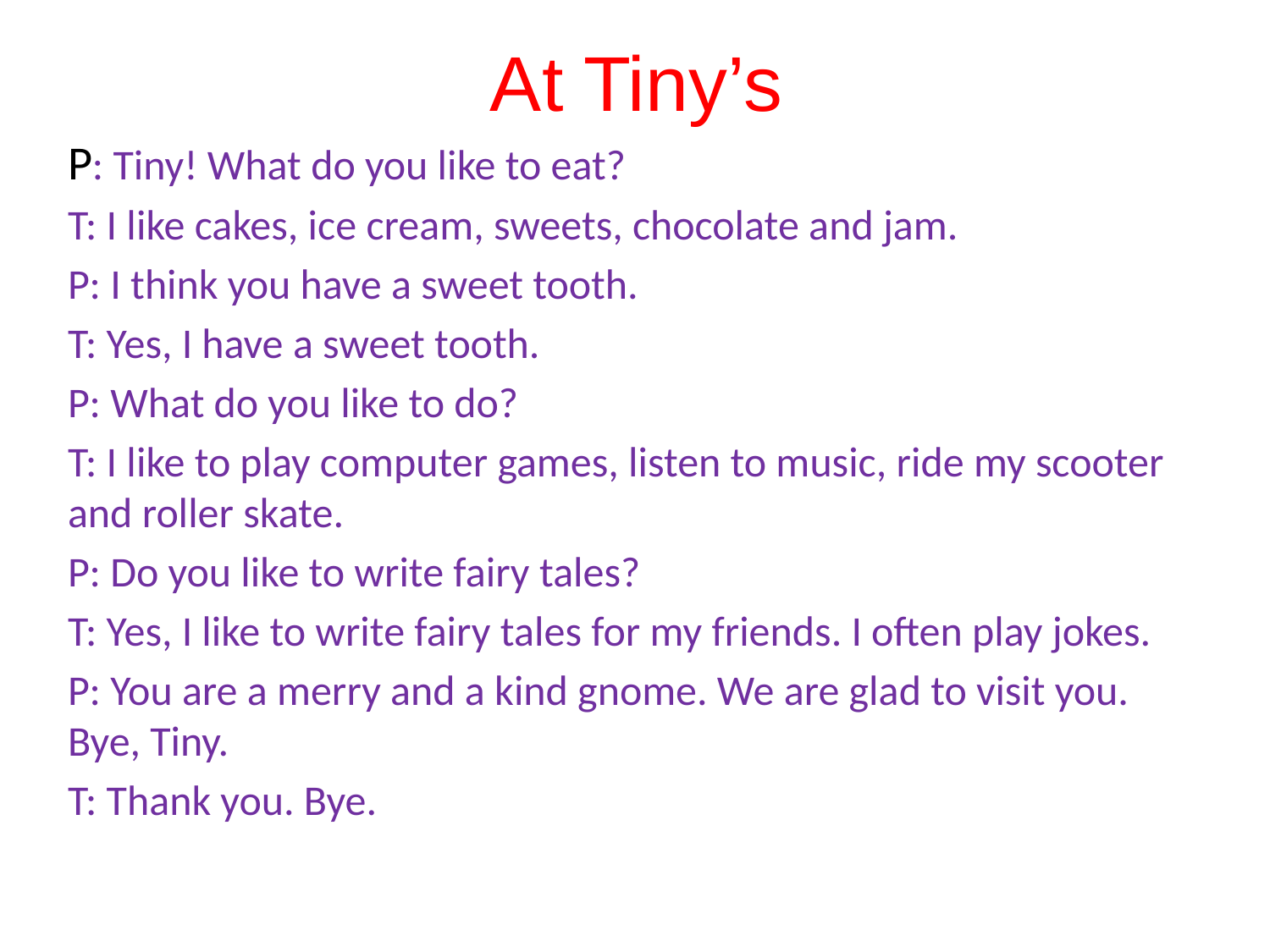

# At Tiny’s
P: Tiny! What do you like to eat?
T: I like cakes, ice cream, sweets, chocolate and jam.
P: I think you have a sweet tooth.
T: Yes, I have a sweet tooth.
P: What do you like to do?
T: I like to play computer games, listen to music, ride my scooter and roller skate.
P: Do you like to write fairy tales?
T: Yes, I like to write fairy tales for my friends. I often play jokes.
P: You are a merry and a kind gnome. We are glad to visit you. Bye, Tiny.
T: Thank you. Bye.